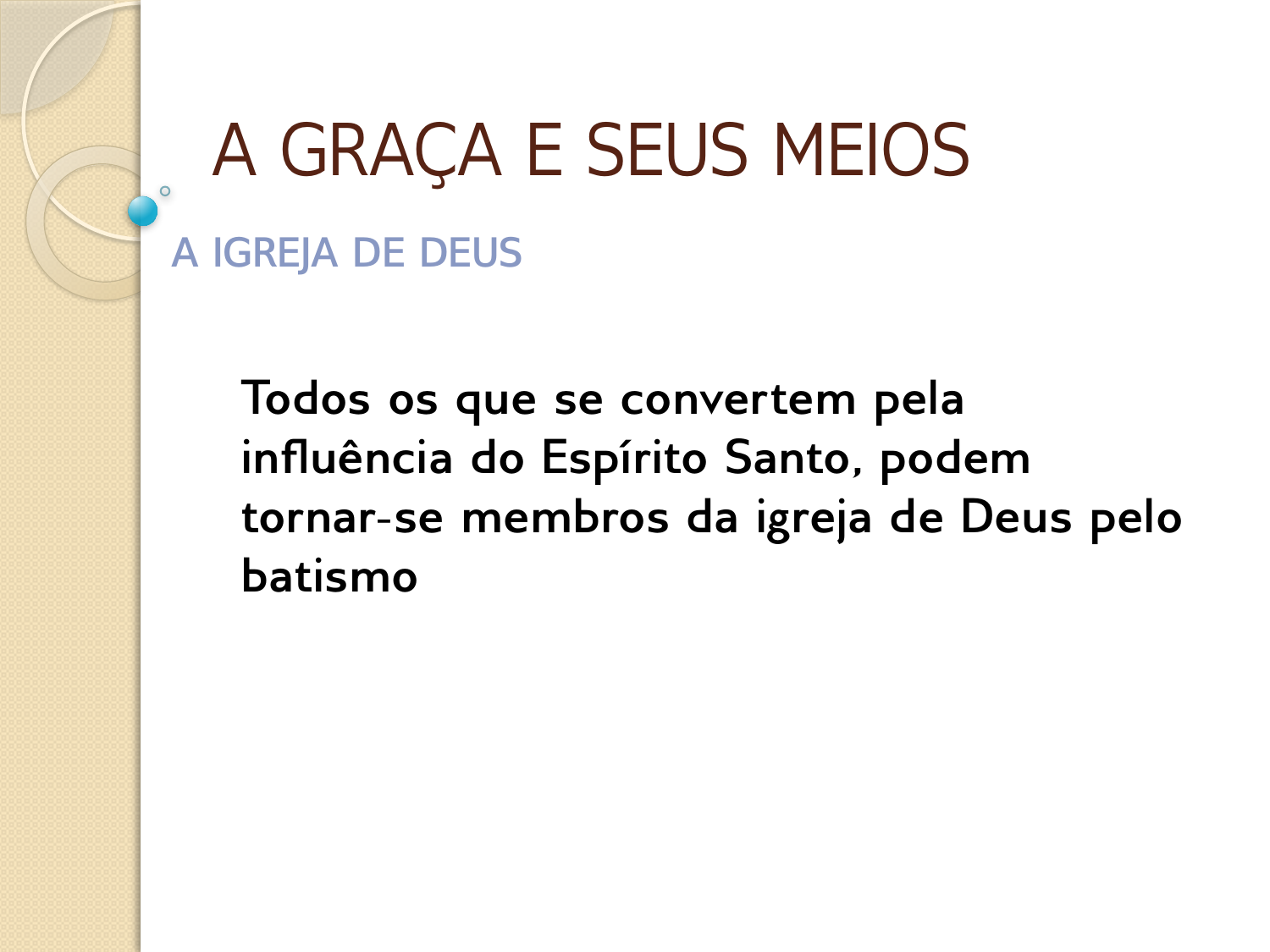

A GRAÇA E SEUS MEIOS
A IGREJA DE DEUS

Todos os que se convertem pela influência do Espírito Santo, podem tornar-se membros da igreja de Deus pelo batismo